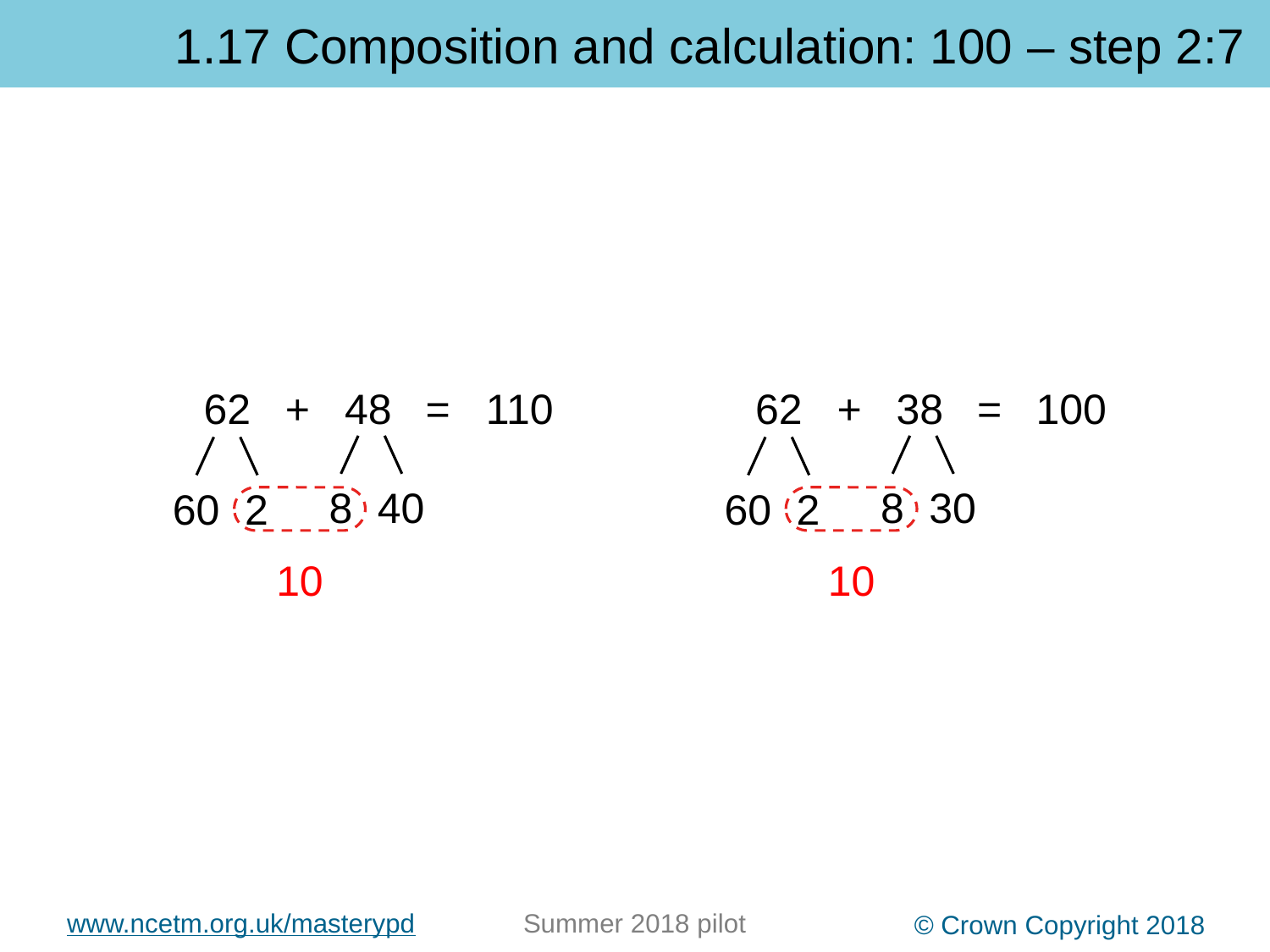

1.17 Composition and calculation: 100 – step 2:7
+
48
=
110
+
38
=
100
62
62
8
40
8
30
60
2
60
2

10
10